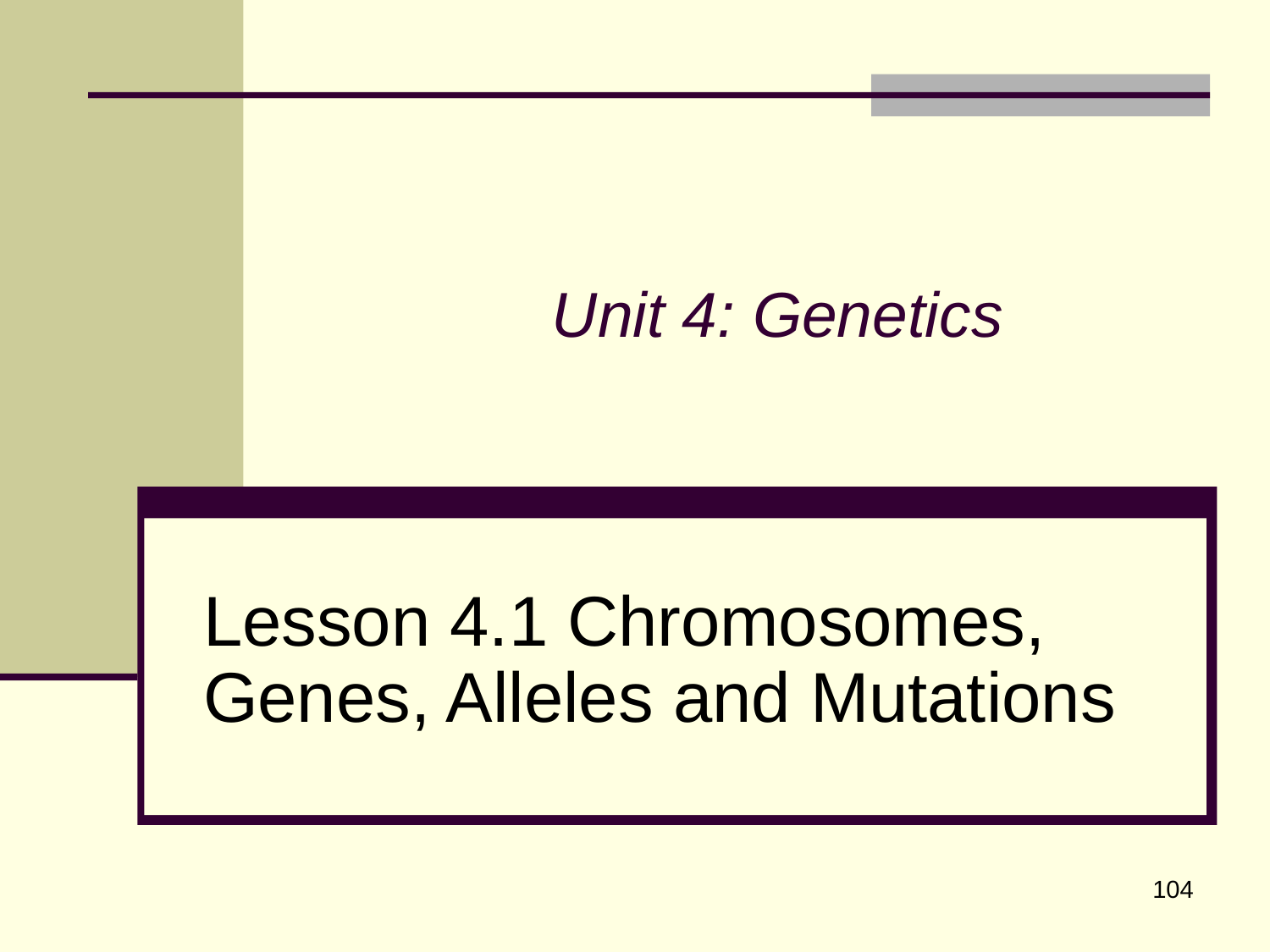

# Unit 4: Genetics
Lesson 4.1 Chromosomes, Genes, Alleles and Mutations
104